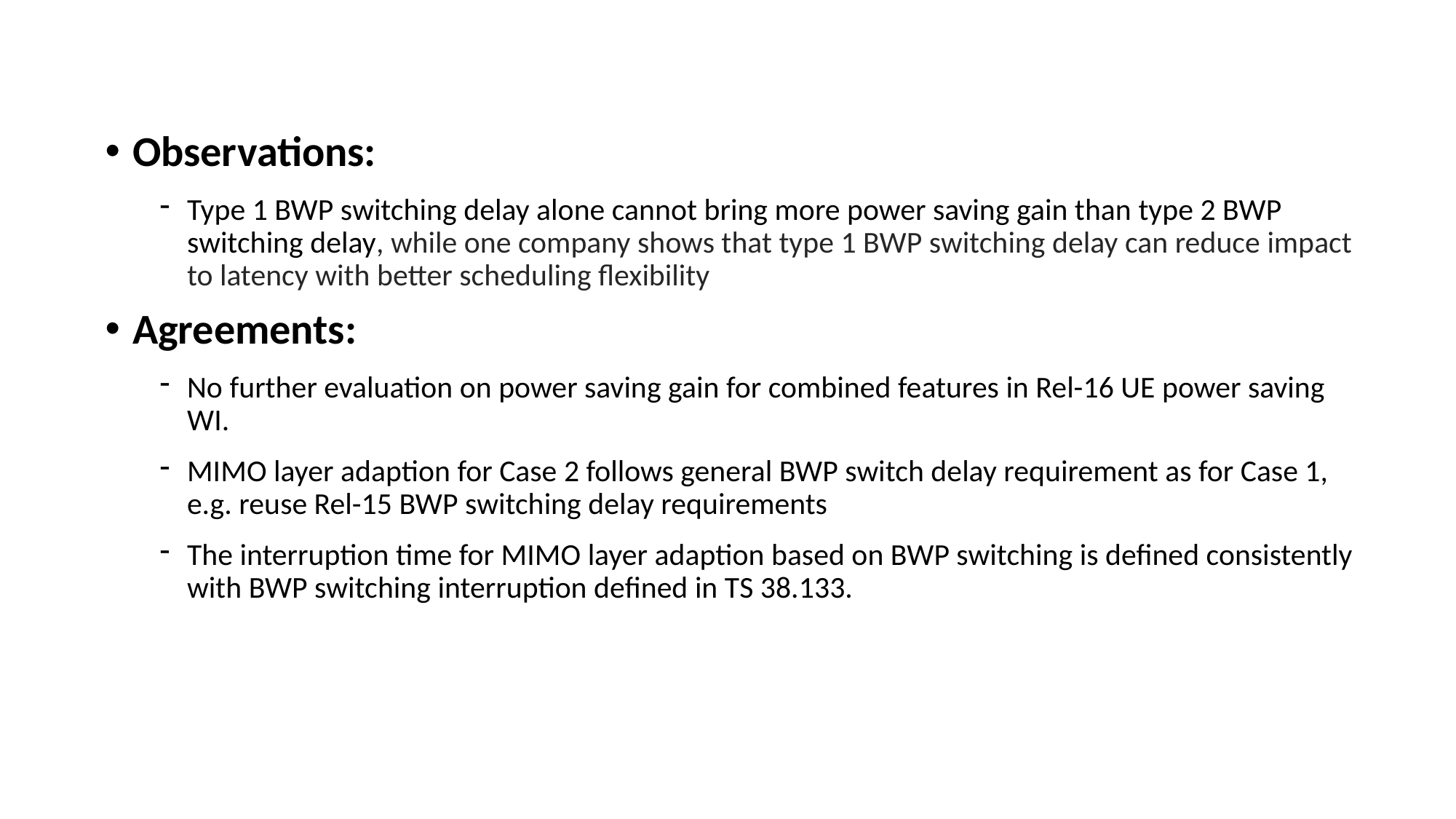

Observations:
Type 1 BWP switching delay alone cannot bring more power saving gain than type 2 BWP switching delay, while one company shows that type 1 BWP switching delay can reduce impact to latency with better scheduling flexibility
Agreements:
No further evaluation on power saving gain for combined features in Rel-16 UE power saving WI.
MIMO layer adaption for Case 2 follows general BWP switch delay requirement as for Case 1, e.g. reuse Rel-15 BWP switching delay requirements
The interruption time for MIMO layer adaption based on BWP switching is defined consistently with BWP switching interruption defined in TS 38.133.